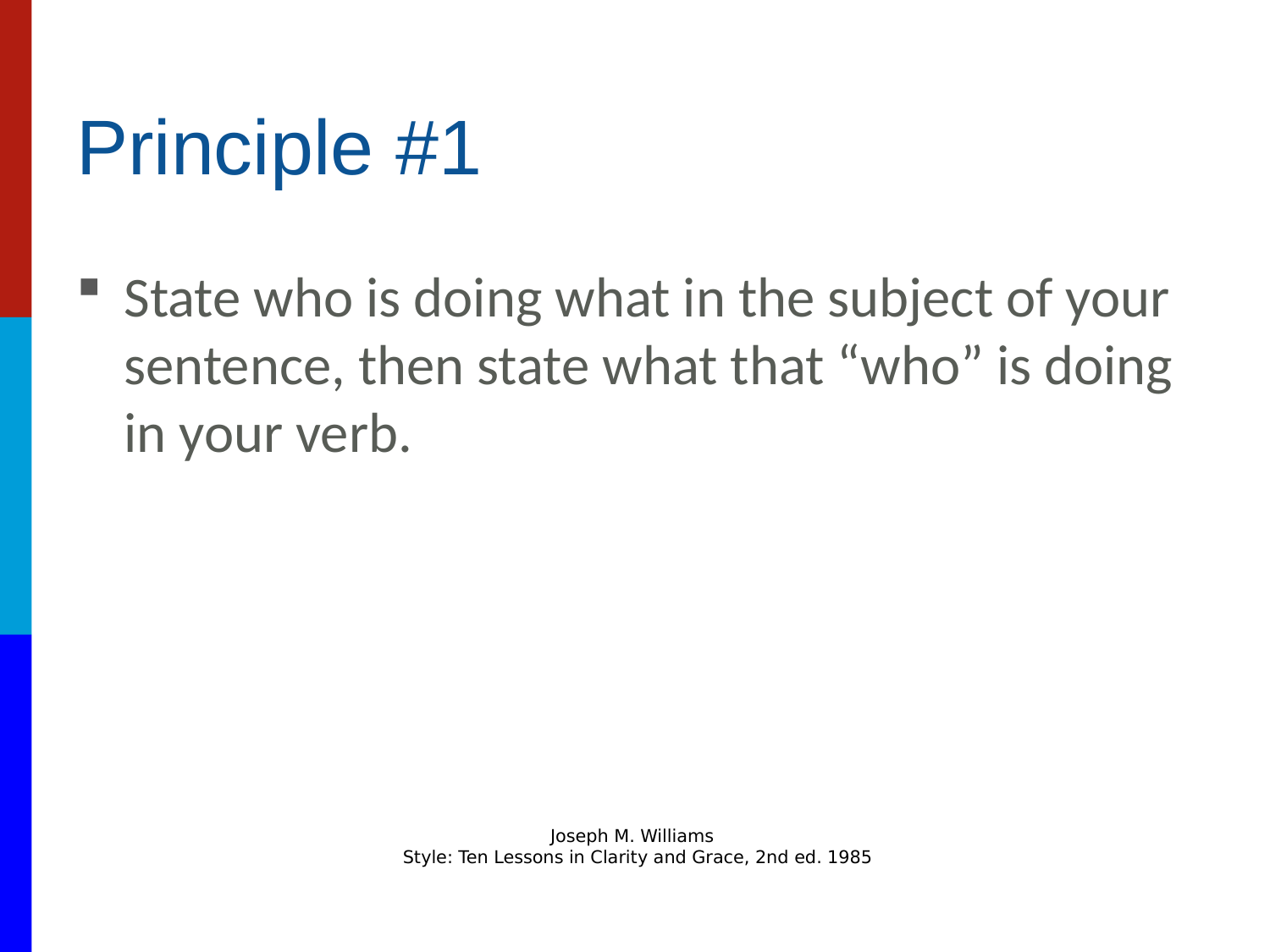

# Principle #1
State who is doing what in the subject of your sentence, then state what that “who” is doing in your verb.
Joseph M. Williams
 Style: Ten Lessons in Clarity and Grace, 2nd ed. 1985